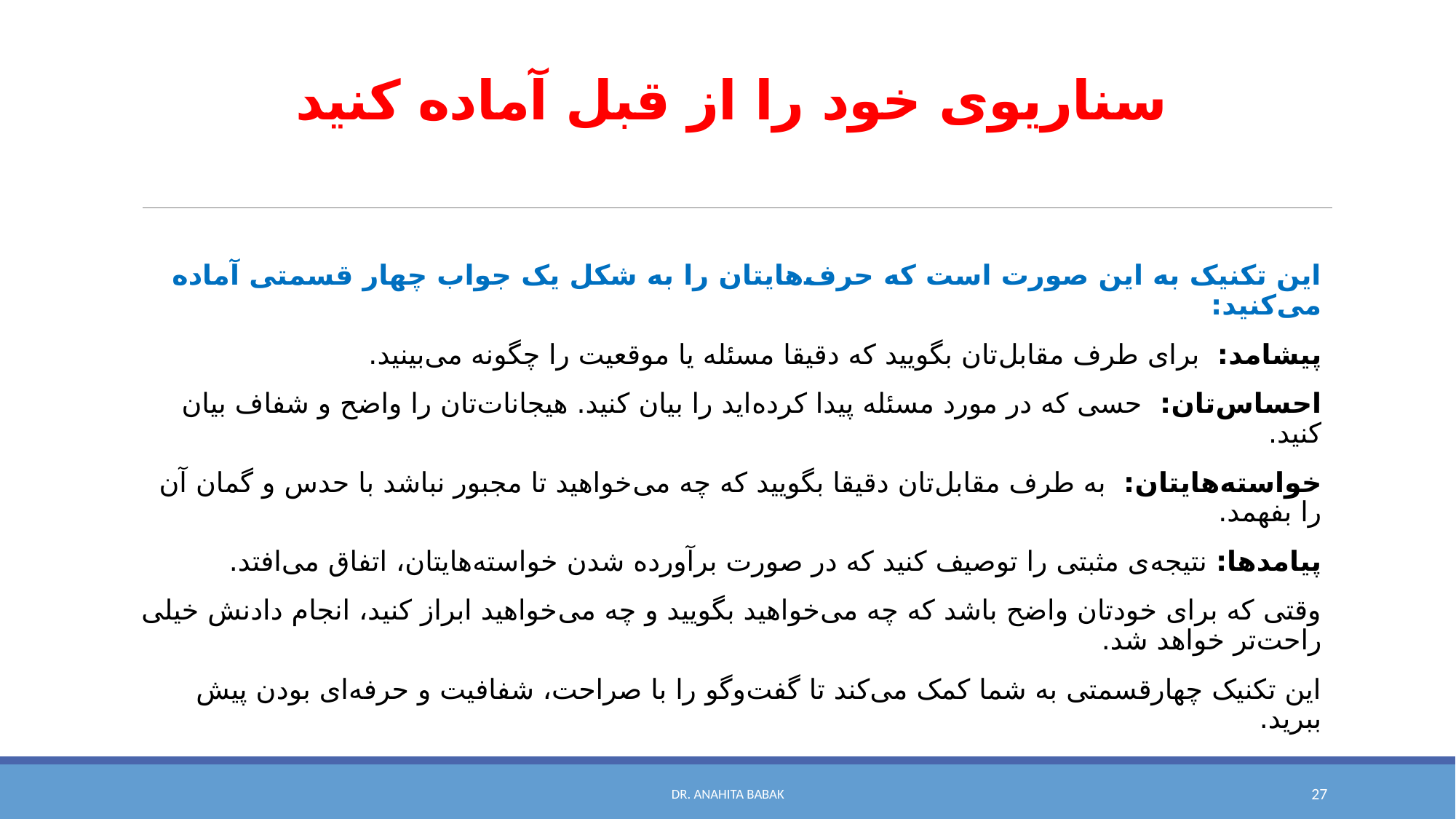

# سناریوی خود را از قبل آماده کنید
این تکنیک به این صورت است که حرف‌هایتان را به شکل یک جواب چهار قسمتی آماده می‌کنید:
پیشامد:  برای طرف مقابل‌تان بگویید که دقیقا مسئله یا موقعیت را چگونه می‌بینید.
احساس‌تان:  حسی که در مورد مسئله پیدا کرده‌اید را بیان کنید. هیجانات‌تان را واضح و شفاف بیان کنید.
خواسته‌هایتان:  به طرف مقابل‌تان دقیقا بگویید که چه می‌خواهید تا مجبور نباشد با حدس و گمان آن را بفهمد.
پیامدها: نتیجه‌ی مثبتی را توصیف کنید که در صورت برآورده شدن خواسته‌هایتان، اتفاق می‌افتد.
وقتی که برای خودتان واضح باشد که چه می‌خواهید بگویید و چه می‌خواهید ابراز کنید، انجام دادنش خیلی راحت‌تر خواهد شد.
این تکنیک چهارقسمتی به شما کمک می‌کند تا گفت‌وگو را با صراحت، شفافیت و حرفه‌ای بودن پیش ببرید.

Dr. Anahita Babak
27